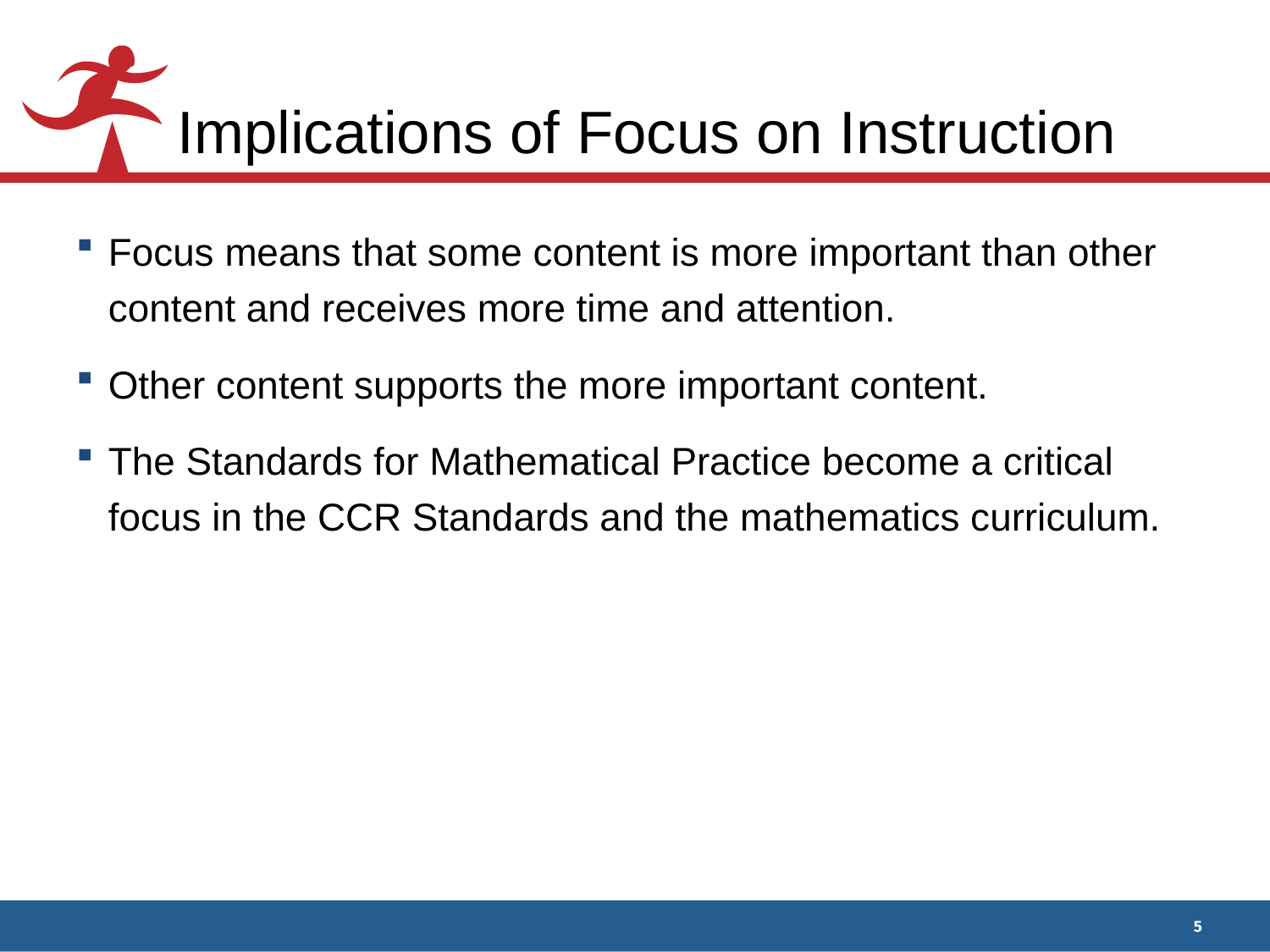

# Implications of Focus on Instruction
Focus means that some content is more important than other content and receives more time and attention.
Other content supports the more important content.
The Standards for Mathematical Practice become a critical focus in the CCR Standards and the mathematics curriculum.